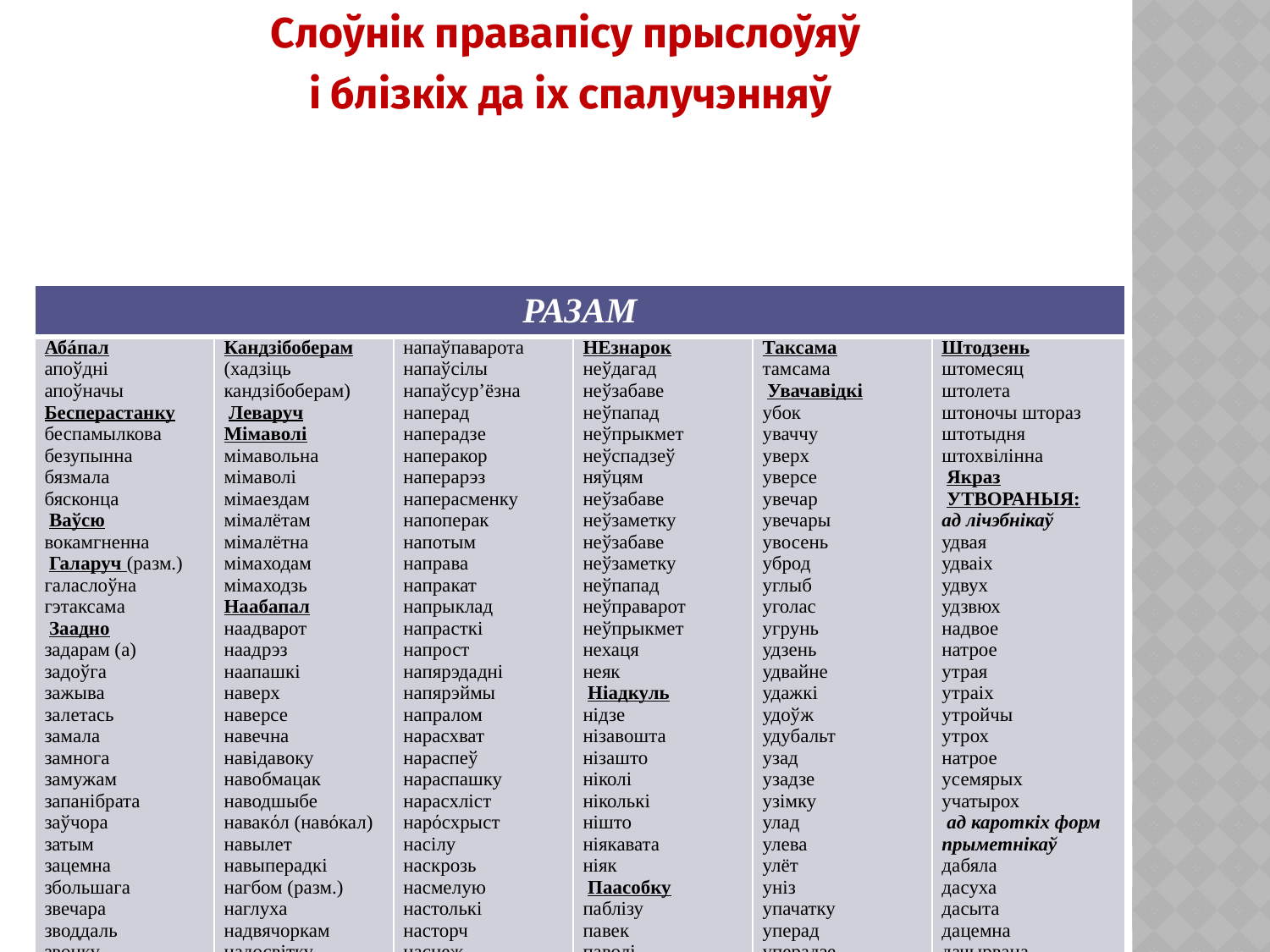

Слоўнік правапісу прыслоўяў
і блізкіх да іх спалучэнняў
| РАЗАМ |  |  |  |  |  |
| --- | --- | --- | --- | --- | --- |
| Абáпал апоўдні апоўначы  Бесперастанку беспамылкова безупынна бязмала бясконца  Ваўсю вокамгненна  Галаруч (разм.) галаслоўна гэтаксама  Заадно задарам (а) задоўга зажыва залетась замала замнога замужам запанібрата заўчора затым зацемна збольшага звечара зводдаль звонку звысоку здаўна здаўных ззаду здалёк злёгку знадворку знізу знячэўку знянацку змалку змоладу зранку зроду зрэдку зусім  Даволі дагэтуль дадому данізу даспадобы дахаты дашчэнту | Кандзібоберам (хадзіць кандзібоберам)  Леваруч Мімаволі мімавольна мімаволі мімаездам мімалётам мімалётна мімаходам мімаходзь Наабапал наадварот наадрэз наапашкі наверх наверсе навечна навідавоку навобмацак наводшыбе навакόл (навόкал) навылет навыперадкі нагбом (разм.) наглуха надвячоркам надосвітку надоўга надта надыспадам назад назаўтра назаўсёды назаўжды назло назусім наколькі накрыж налева намала намнога наніз наогул напавал напавер напаверх напагатове напавал напаказ напалавіну напалову напапалам напаўафіцыйна напаўафіцыяльна напаўголаса напаўдарозе | напаўпаварота напаўсілы напаўсур’ёзна наперад наперадзе наперакор наперарэз наперасменку напоперак напотым направа напракат напрыклад напрасткі напрост напярэдадні напярэймы напралом нарасхват нараспеў нараспашку нарасхліст нарόсхрыст насілу наскрозь насмелую настолькі насторч насцеж насупраць насустрач насустрэчу наўздалую наўдачу наўзамен наўзбоч наўздагад наўздагон наўздзіў наўздоўж наўкол(а) наўкос наўзрыд наўпрост наўскос наўме наўрад наўскасяк наўскач наўскід наўсцяж наўцёк наўцёкі наўцекача нашмат нашто | НЕзнарок неўдагад неўзабаве неўпапад неўпрыкмет неўспадзеў няўцям неўзабаве неўзаметку неўзабаве неўзаметку неўпапад неўправарот неўпрыкмет нехаця неяк  Ніадкуль нідзе нізавошта нізашто ніколі ніколькі нішто ніякавата ніяк  Паасобку паблізу павек паволі падвечар падоўгу падрад падчас пазалетась пазаўчора пакрысе паволі паняволі паперад папраўдзе паслязаўтра  Сослепу спадылба спакон спачатку спрадвеку спярша своечасова своеасабліва скраю | Таксама тамсама  Увачавідкі убок уваччу уверх уверсе увечар увечары увосень уброд углыб уголас угрунь удзень удвайне удажкі удоўж удубальт узад узадзе узімку улад улева улёт уніз упачатку уперад уперадзе уперамежку уперамешку упершыню уплаў упокат упоперак управа упрысядкі упрытык уплаў упокат употай упустую уразброд уразнабой уранку уранні урассыпную урэшце услед усляпую усур’ёз усутыч ушчыльную ушчэнт | Штодзень штомесяц штолета штоночы штораз штотыдня штохвілінна  Якраз  УТВОРАНЫЯ: ад лічэбнікаў удвая удваіх удвух удзвюх надвое натрое утрая утраіх утройчы утрох натрое усемярых учатырох  ад кароткіх форм прыметнікаў дабяла дасуха дасыта дацемна дачырвана дачыста змалку змоладу насуха папросту пароўну паціху сослепу |